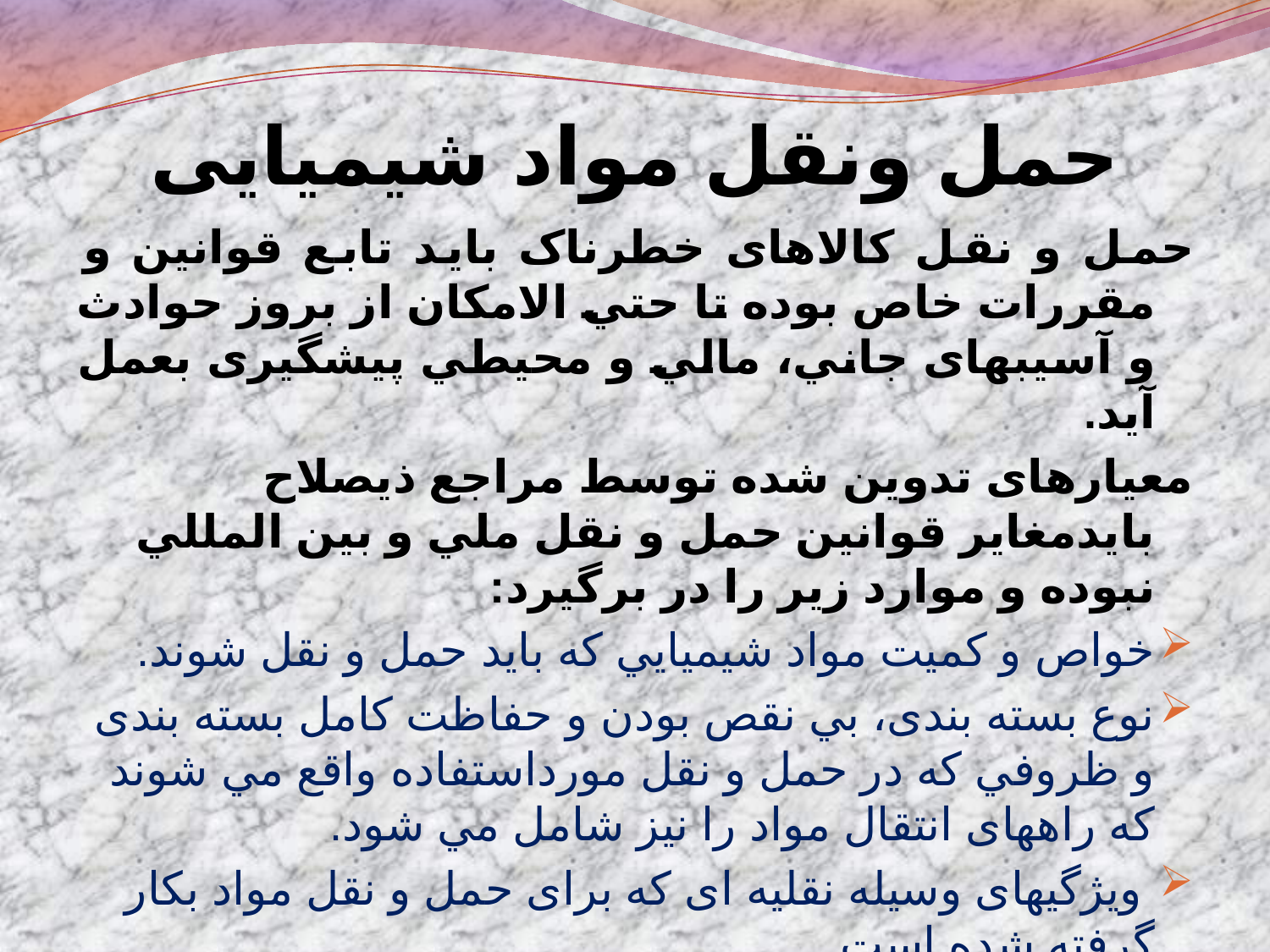

# حمل ونقل مواد شیمیایی
حمل و نقل كالاهای خطرناک بايد تابع قوانين و مقررات خاص بوده تا حتي الامكان از بروز حوادث و آسيبهای جاني، مالي و محيطي پيشگيری بعمل آيد.
معيارهای تدوين شده توسط مراجع ذيصلاح بايدمغاير قوانين حمل و نقل ملي و بين المللي نبوده و موارد زير را در برگيرد:
خواص و كميت مواد شيميايي كه بايد حمل و نقل شوند.
نوع بسته بندی، بي نقص بودن و حفاظت كامل بسته بندی و ظروفي كه در حمل و نقل مورداستفاده واقع مي شوند كه راههای انتقال مواد را نيز شامل مي شود.
 ويژگيهای وسيله نقليه ای كه برای حمل و نقل مواد بكار گرفته شده است.